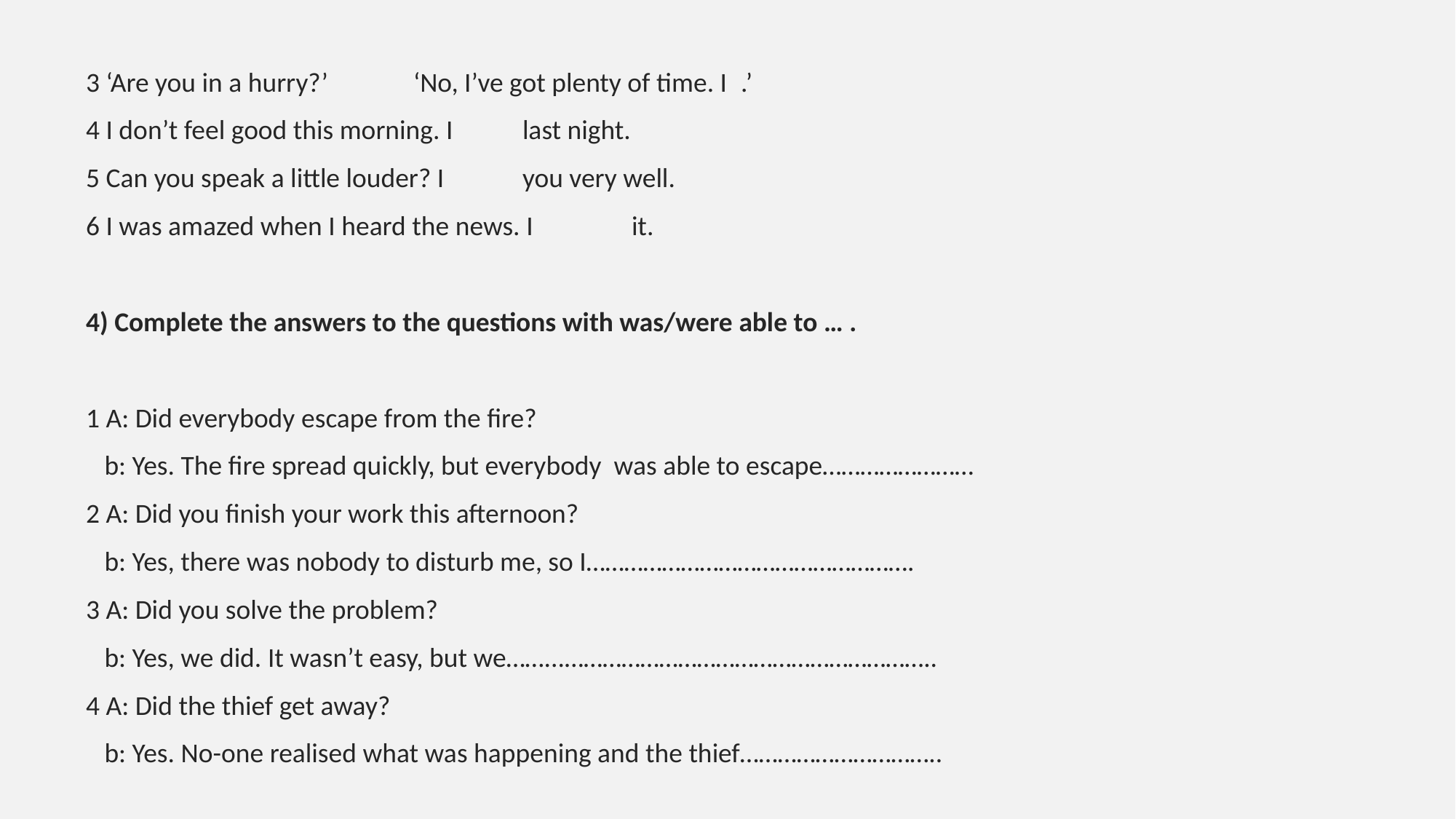

3 ‘Are you in a hurry?’	‘No, I’ve got plenty of time. I	.’
4 I don’t feel good this morning. I	last night.
5 Can you speak a little louder? I	you very well.
6 I was amazed when I heard the news. I	it.

4) Complete the answers to the questions with was/were able to … .

1 A: Did everybody escape from the fire?
   b: Yes. The fire spread quickly, but everybody  was able to escape……………………
2 A: Did you finish your work this afternoon?
   b: Yes, there was nobody to disturb me, so I…………………………………………….
3 A: Did you solve the problem?
   b: Yes, we did. It wasn’t easy, but we……...…………………………………………………..
4 A: Did the thief get away?
   b: Yes. No-one realised what was happening and the thief…………………………..